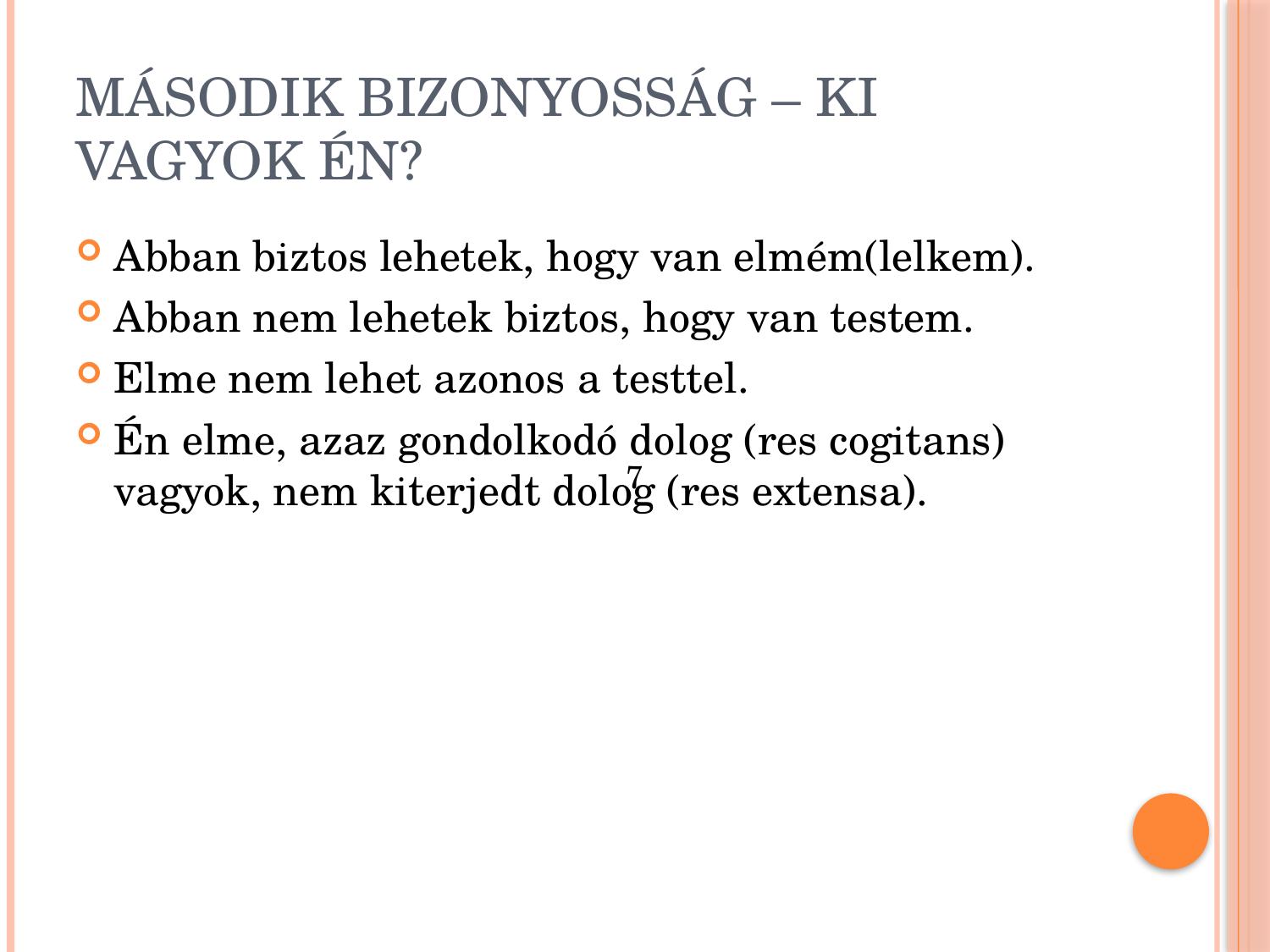

# Második bizonyosság – ki vagyok én?
Abban biztos lehetek, hogy van elmém(lelkem).
Abban nem lehetek biztos, hogy van testem.
Elme nem lehet azonos a testtel.
Én elme, azaz gondolkodó dolog (res cogitans) vagyok, nem kiterjedt dolog (res extensa).
7